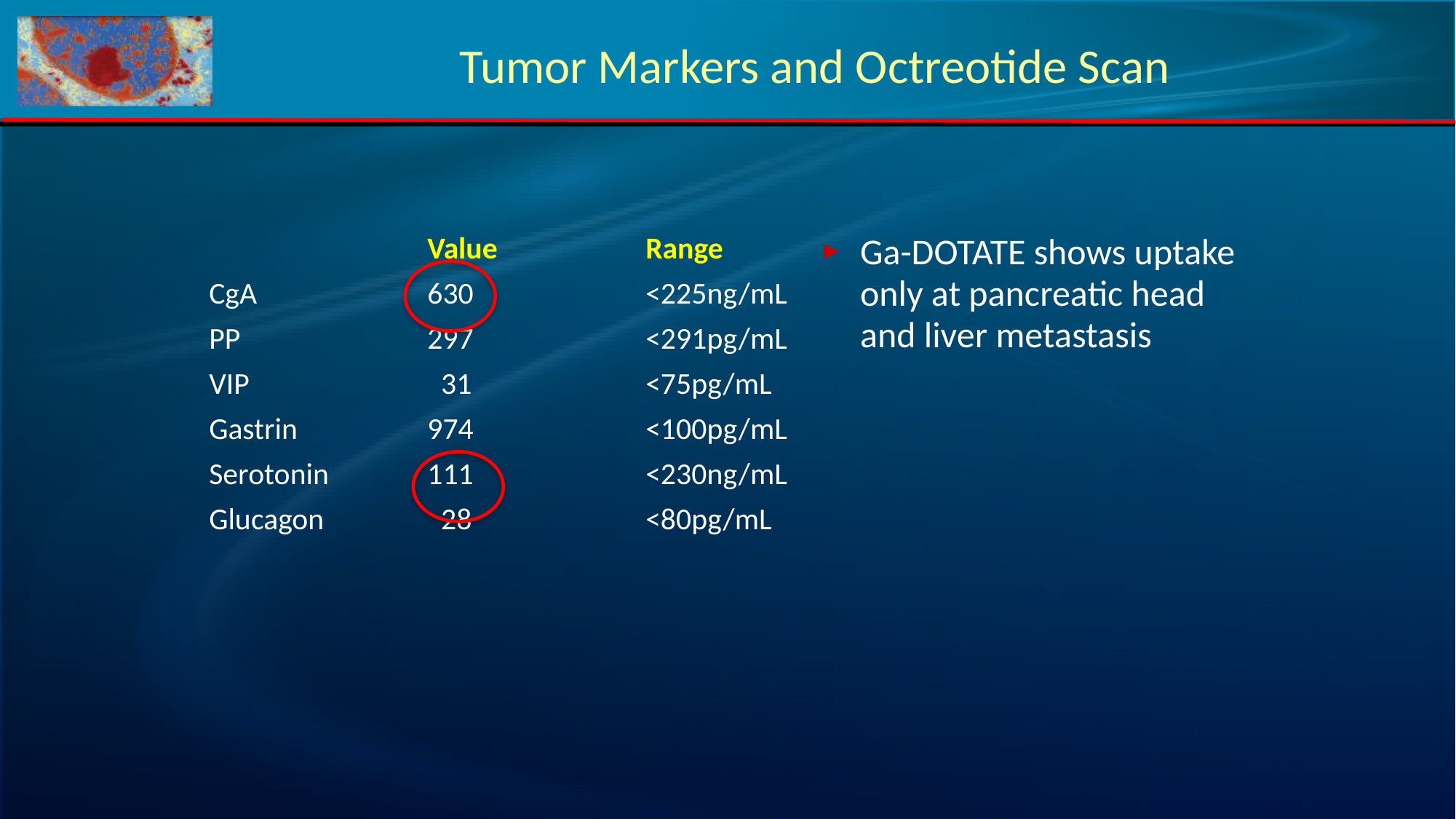

# Tumor Markers and Octreotide Scan
		Value		Range
CgA 		630		<225ng/mL
PP		297		<291pg/mL
VIP 		  31 		<75pg/mL
Gastrin		974		<100pg/mL
Serotonin	111		<230ng/mL
Glucagon	  28		<80pg/mL
Ga-DOTATE shows uptake only at pancreatic head and liver metastasis